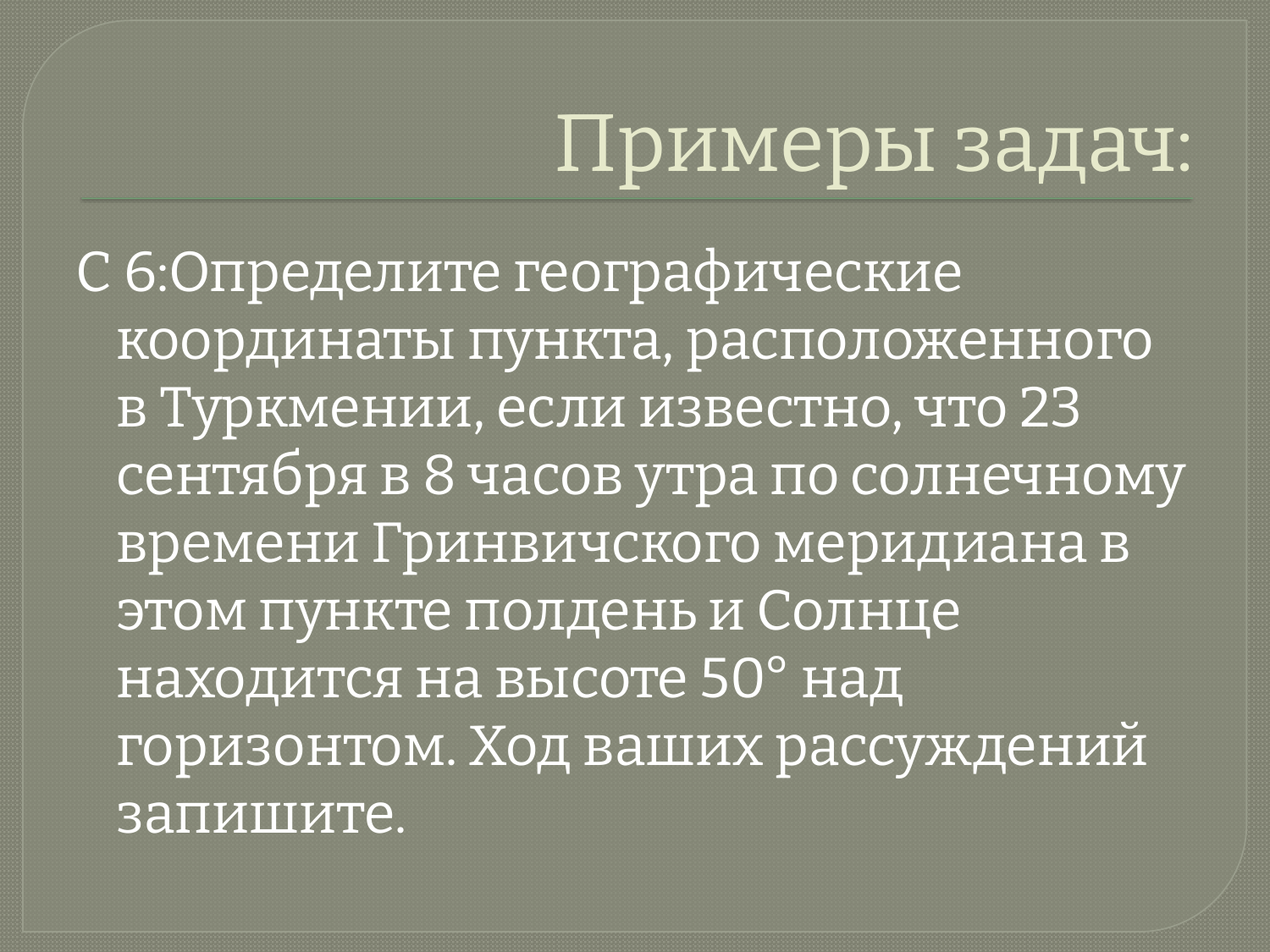

# Примеры задач:
С 6:Определите географические координаты пункта, расположенного в Туркмении, если известно, что 23 сентября в 8 часов утра по солнечному времени Гринвичского меридиана в этом пункте полдень и Солнце находится на высоте 50° над горизонтом. Ход ваших рассуждений запишите.